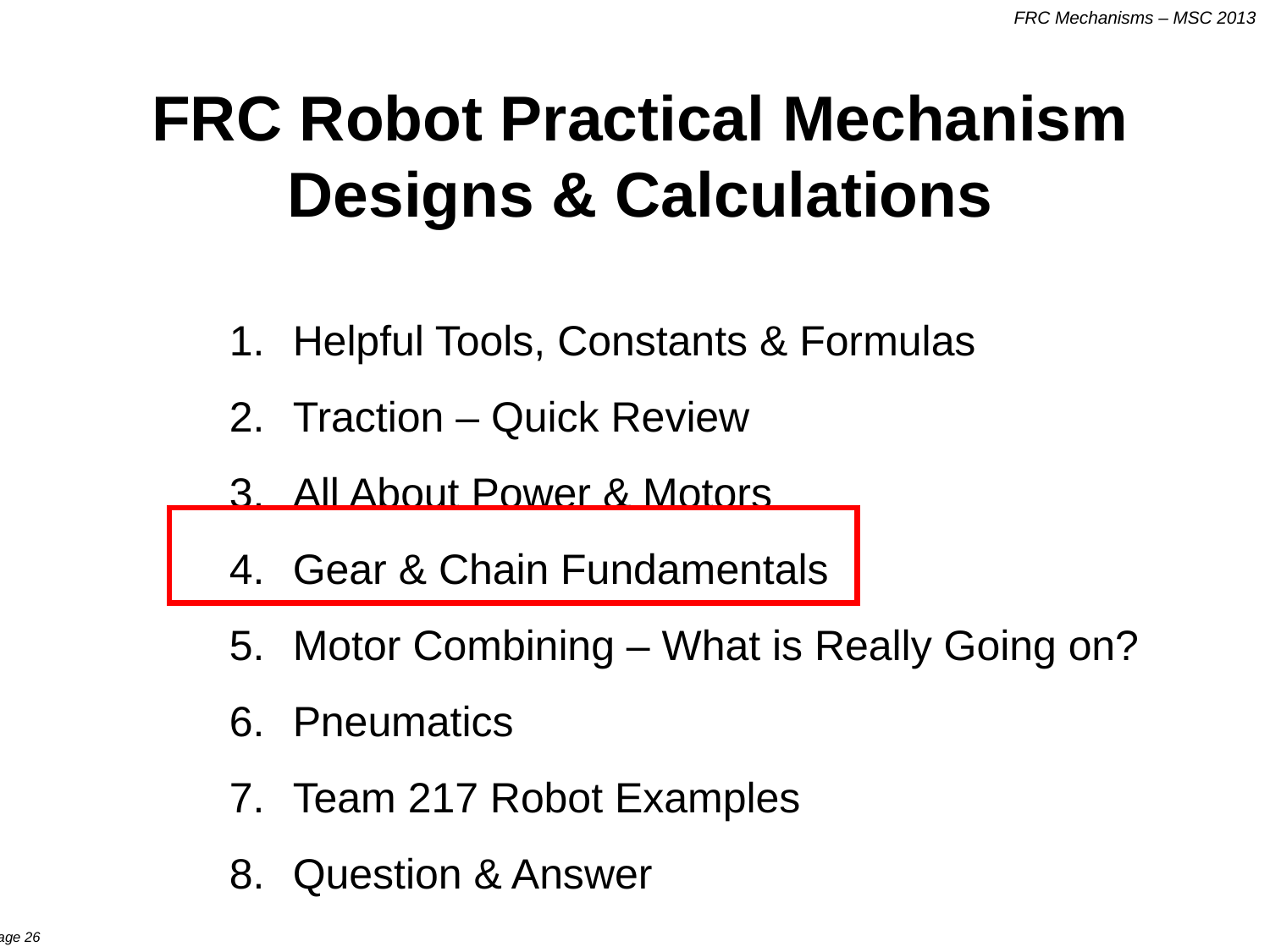

FRC Robot Practical Mechanism Designs & Calculations
Helpful Tools, Constants & Formulas
Traction – Quick Review
All About Power & Motors
Gear & Chain Fundamentals
Motor Combining – What is Really Going on?
Pneumatics
Team 217 Robot Examples
Question & Answer